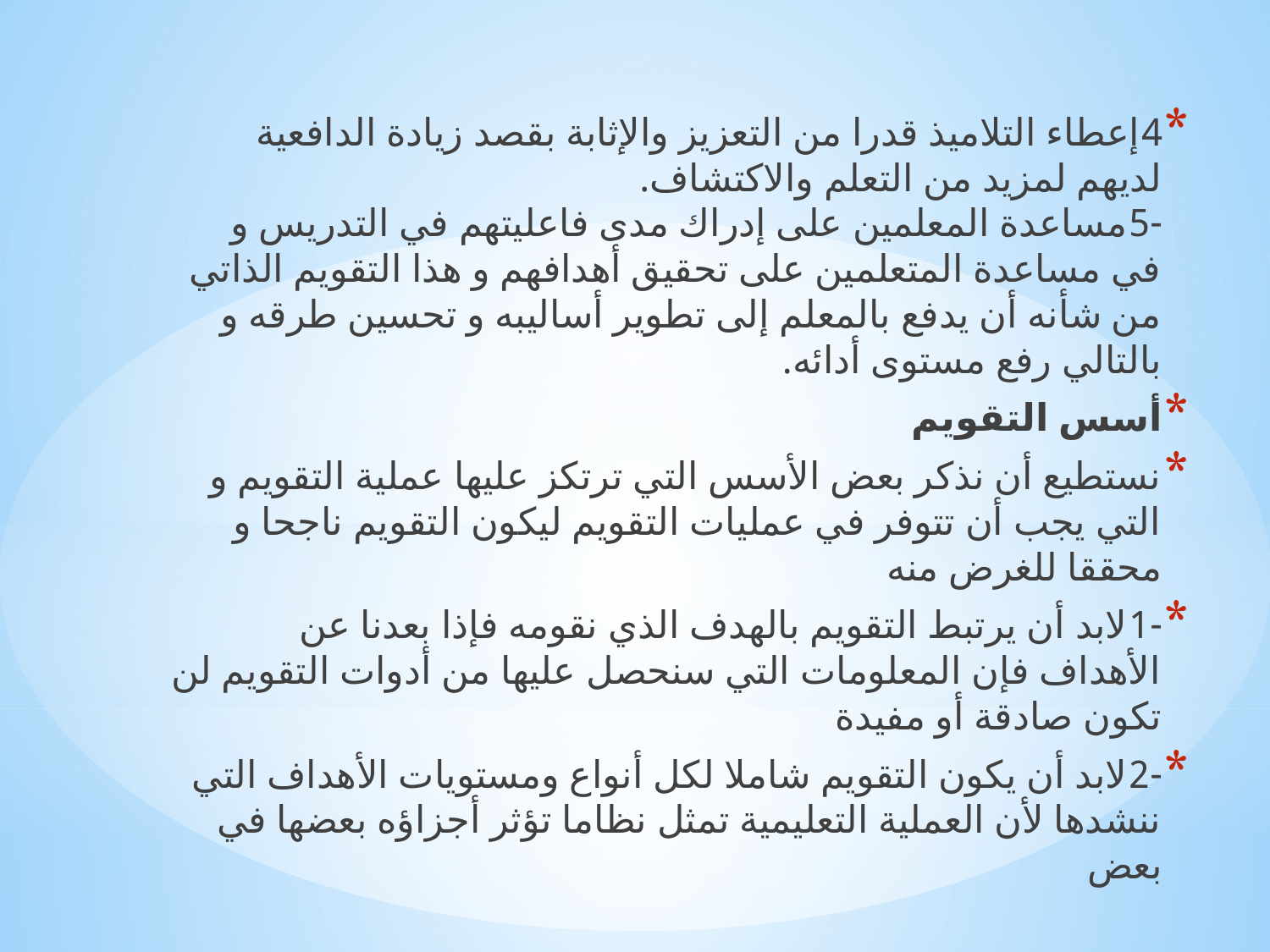

4إعطاء التلاميذ قدرا من التعزيز والإثابة بقصد زيادة الدافعية لديهم لمزيد من التعلم والاكتشاف.
-5مساعدة المعلمين على إدراك مدى فاعليتهم في التدريس و في مساعدة المتعلمين على تحقيق أهدافهم و هذا التقويم الذاتي من شأنه أن يدفع بالمعلم إلى تطوير أساليبه و تحسين طرقه و بالتالي رفع مستوى أدائه.
أسس التقويم
نستطيع أن نذكر بعض الأسس التي ترتكز عليها عملية التقويم و التي يجب أن تتوفر في عمليات التقويم ليكون التقويم ناجحا و محققا للغرض منه
-1لابد أن يرتبط التقويم بالهدف الذي نقومه فإذا بعدنا عن الأهداف فإن المعلومات التي سنحصل عليها من أدوات التقويم لن تكون صادقة أو مفيدة
-2لابد أن يكون التقويم شاملا لكل أنواع ومستويات الأهداف التي ننشدها لأن العملية التعليمية تمثل نظاما تؤثر أجزاؤه بعضها في بعض